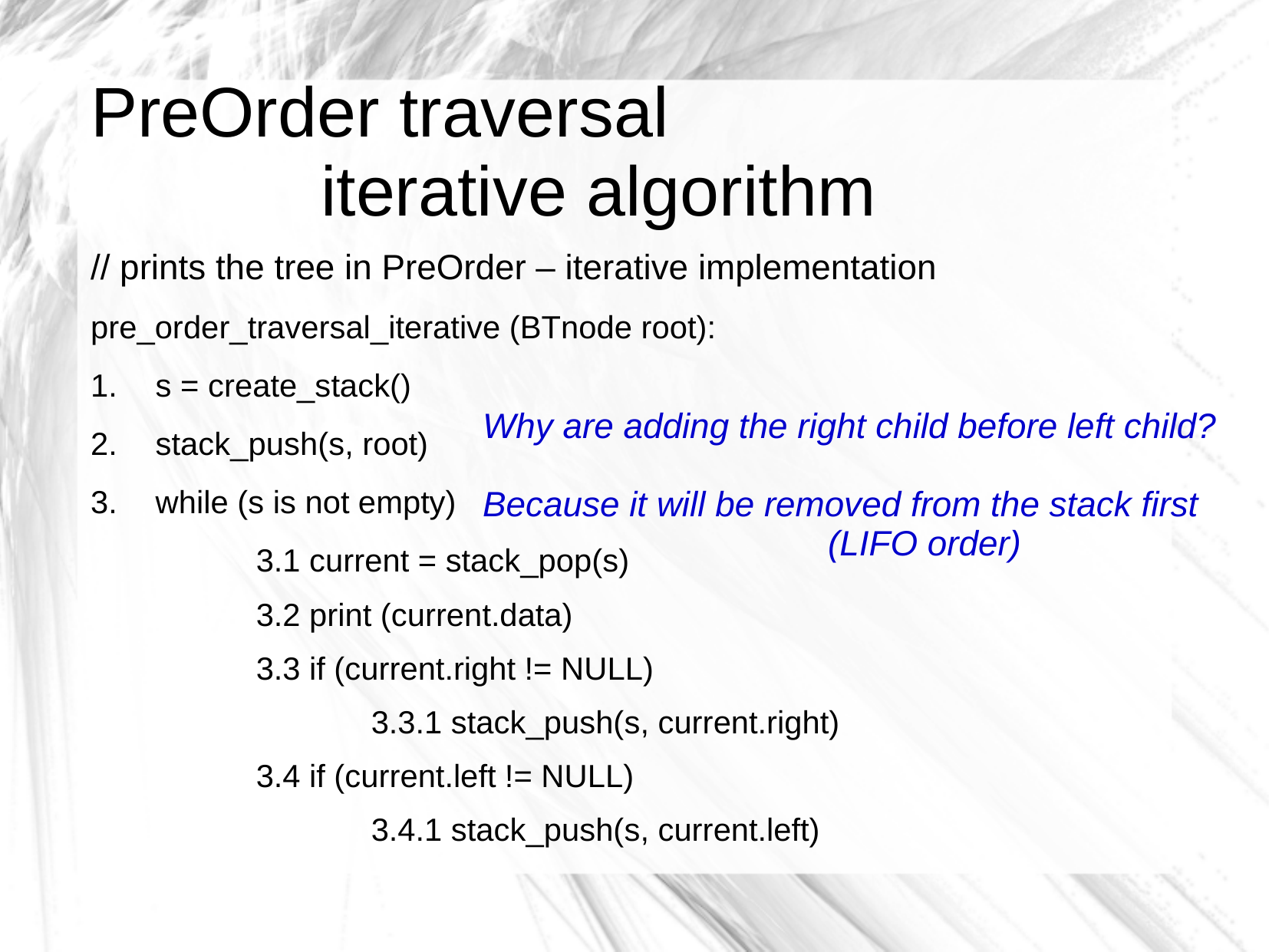

# PreOrder traversal iterative algorithm
// prints the tree in PreOrder – iterative implementation
pre_order_traversal_iterative (BTnode root):
s = create_stack()
stack_push(s, root)
while (s is not empty)
	3.1 current = stack_pop(s)
	3.2 print (current.data)
	3.3 if (current.right != NULL)
		3.3.1 stack_push(s, current.right)
	3.4 if (current.left != NULL)
		3.4.1 stack_push(s, current.left)
Why are adding the right child before left child?

Because it will be removed from the stack first
			(LIFO order)